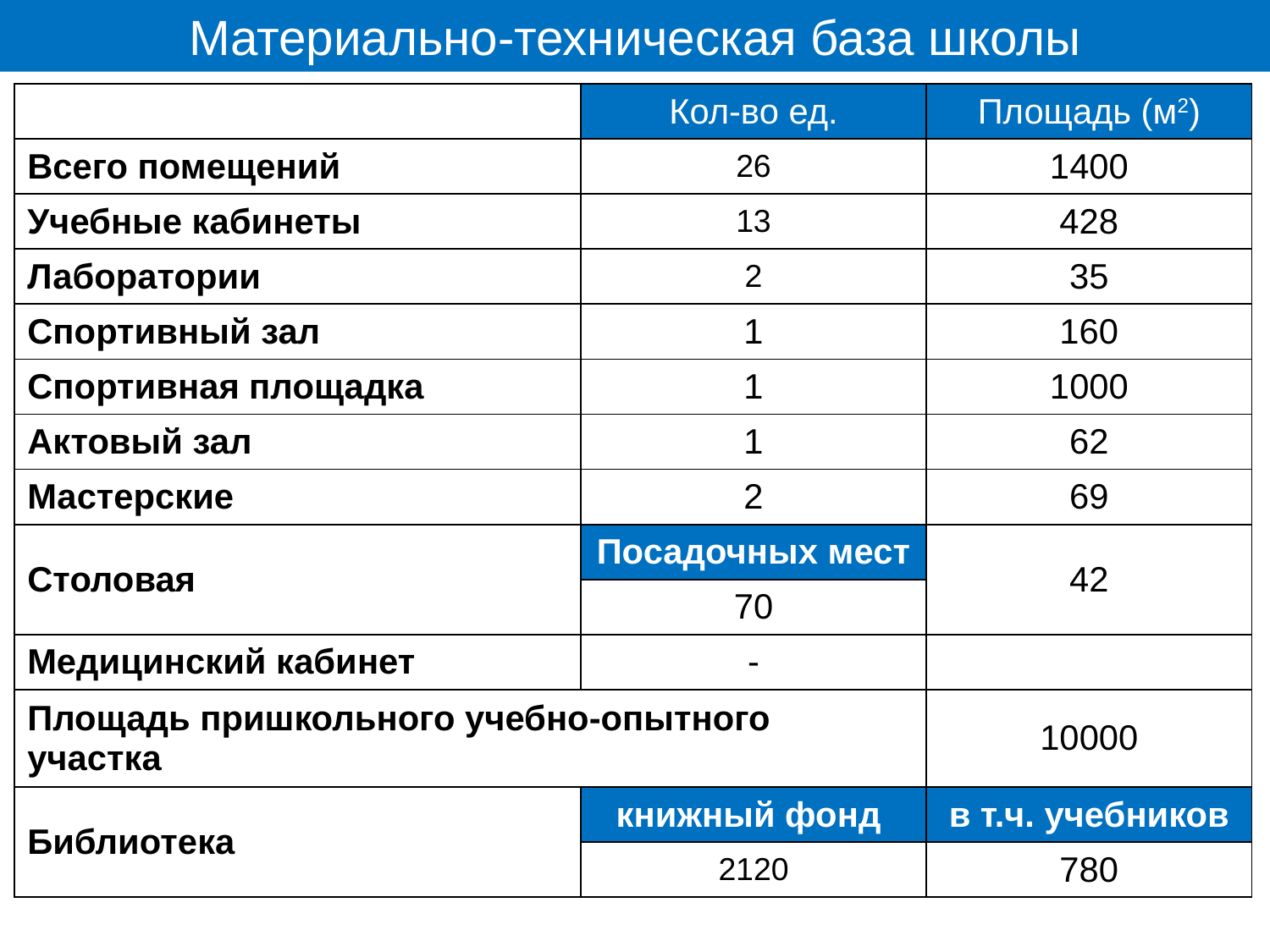

Материально-техническая база школы
|  | Кол-во ед. | Площадь (м2) |
| --- | --- | --- |
| Всего помещений | 26 | 1400 |
| Учебные кабинеты | 13 | 428 |
| Лаборатории | 2 | 35 |
| Спортивный зал | 1 | 160 |
| Спортивная площадка | 1 | 1000 |
| Актовый зал | 1 | 62 |
| Мастерские | 2 | 69 |
| Столовая | Посадочных мест | 42 |
|  | 70 |  |
| Медицинский кабинет | - |  |
| Площадь пришкольного учебно-опытного участка |  | 10000 |
| Библиотека | книжный фонд | в т.ч. учебников |
|  | 2120 | 780 |